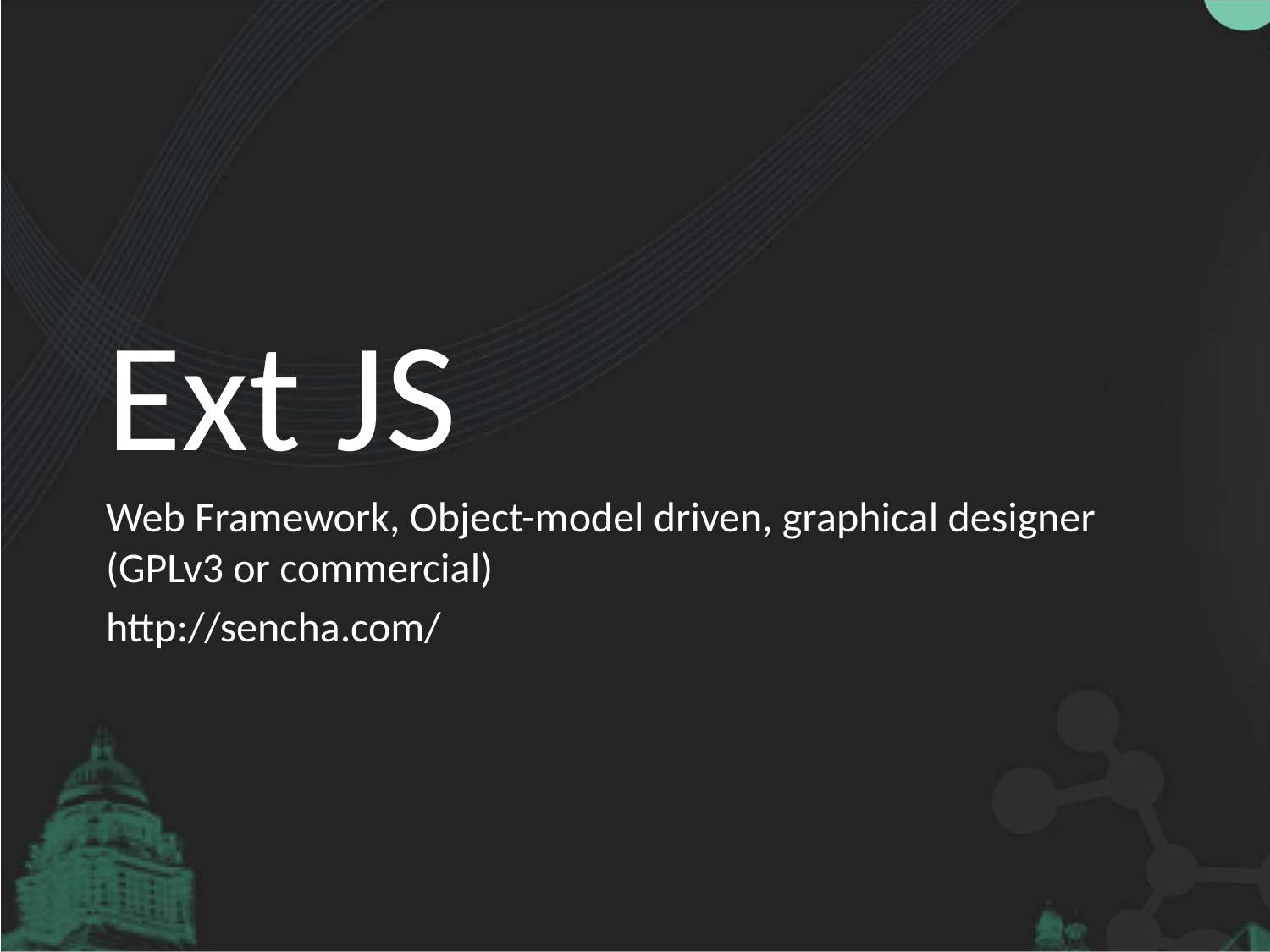

#
Ext JS
Web Framework, Object-model driven, graphical designer (GPLv3 or commercial)
http://sencha.com/